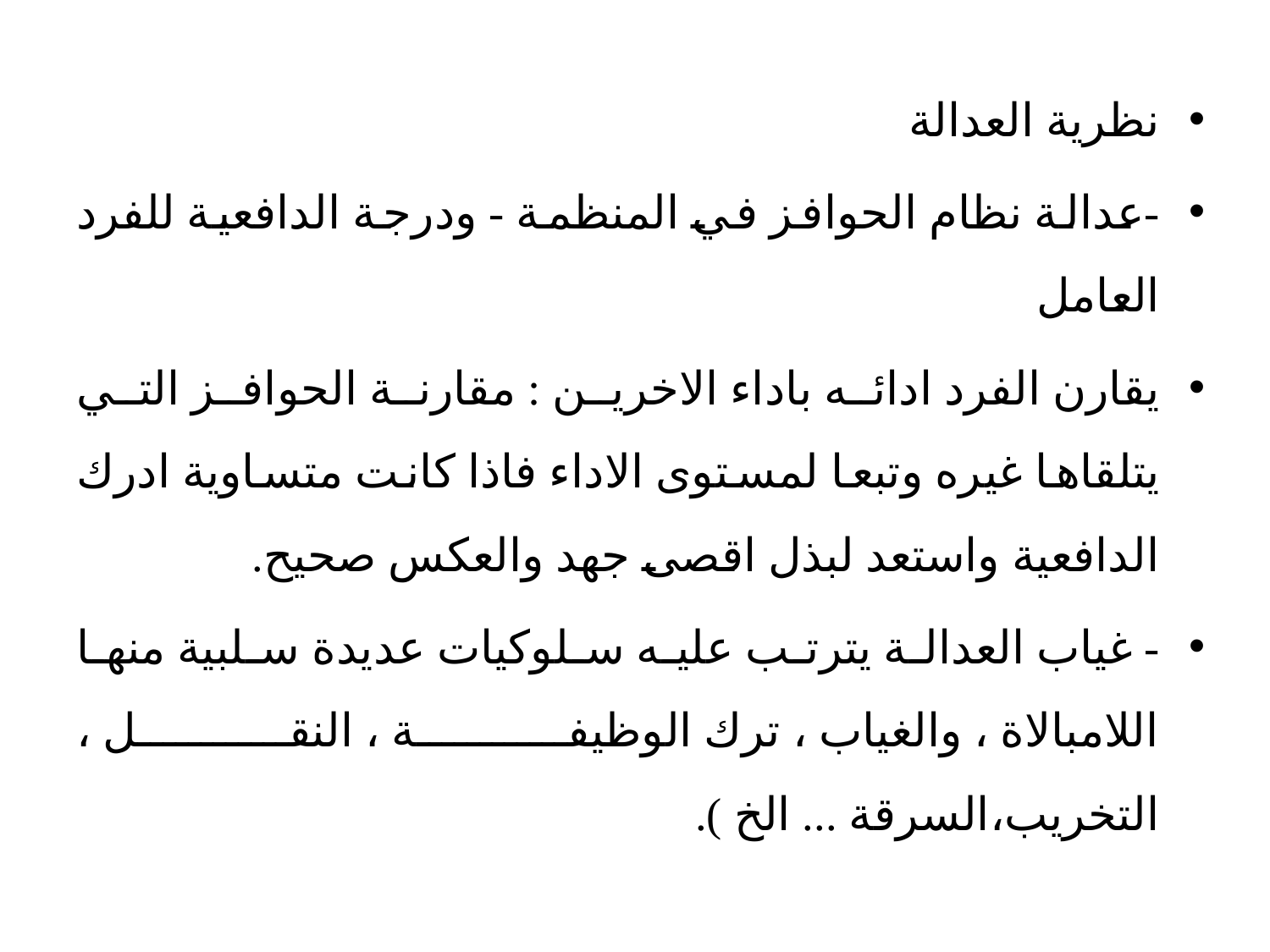

نظرية العدالة
-عدالة نظام الحوافز في المنظمة - ودرجة الدافعية للفرد العامل
يقارن الفرد ادائه باداء الاخرين : مقارنة الحوافز التي يتلقاها غيره وتبعا لمستوى الاداء فاذا كانت متساوية ادرك الدافعية واستعد لبذل اقصى جهد والعكس صحيح.
- غياب العدالة يترتب عليه سلوكيات عديدة سلبية منها اللامبالاة ، والغياب ، ترك الوظيفة ، النقل ، التخريب،السرقة ... الخ ).